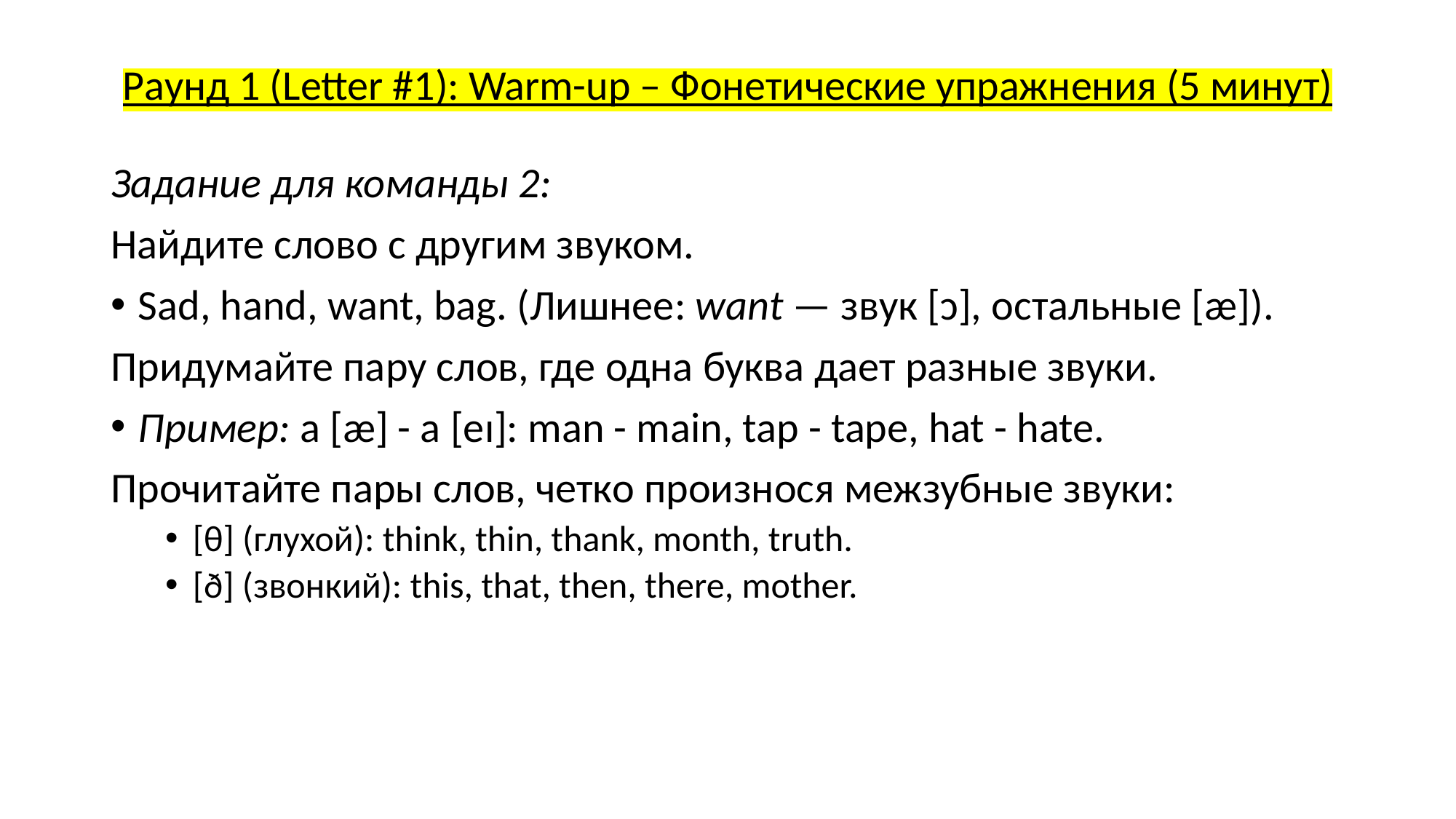

# Раунд 1 (Letter #1): Warm-up – Фонетические упражнения (5 минут)
Задание для команды 2:
Найдите слово с другим звуком.
Sad, hand, want, bag. (Лишнее: want — звук [ɔ], остальные [æ]).
Придумайте пару слов, где одна буква дает разные звуки.
Пример: a [æ] - a [eɪ]: man - main, tap - tape, hat - hate.
Прочитайте пары слов, четко произнося межзубные звуки:
[θ] (глухой): think, thin, thank, month, truth.
[ð] (звонкий): this, that, then, there, mother.